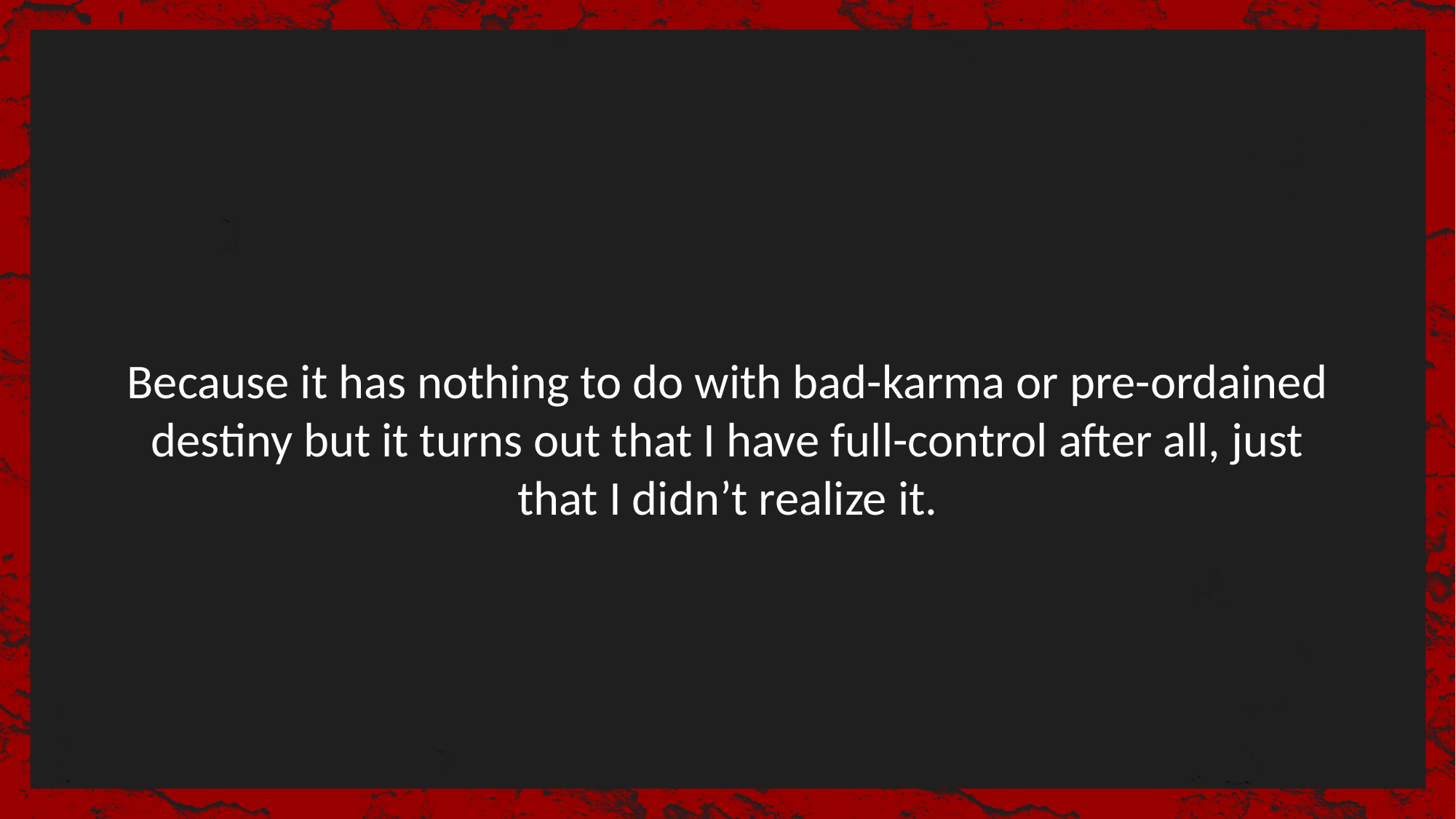

Because it has nothing to do with bad-karma or pre-ordained destiny but it turns out that I have full-control after all, just that I didn’t realize it.